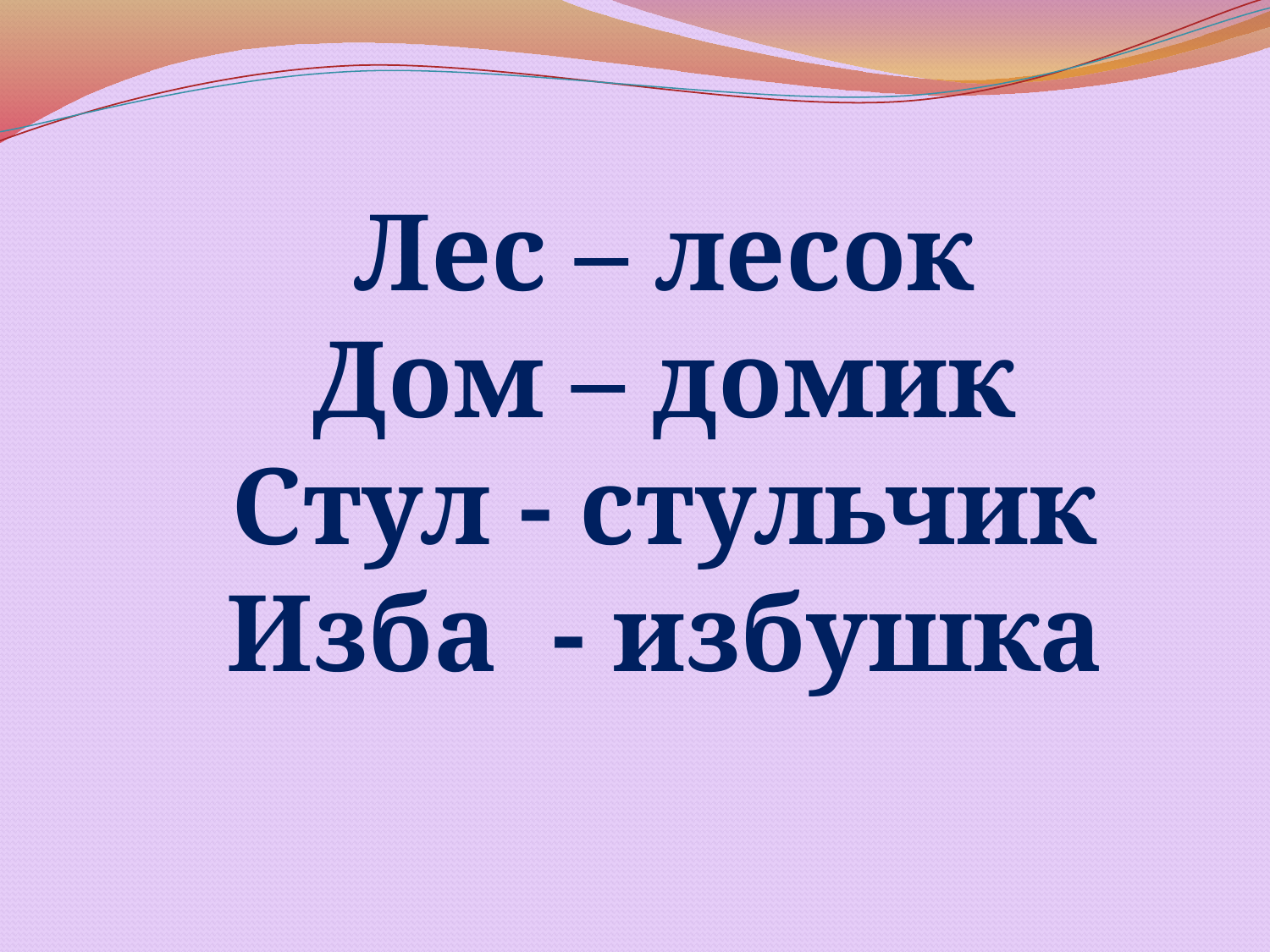

Лес – лесок
Дом – домик
Стул - стульчик
Изба  - избушка